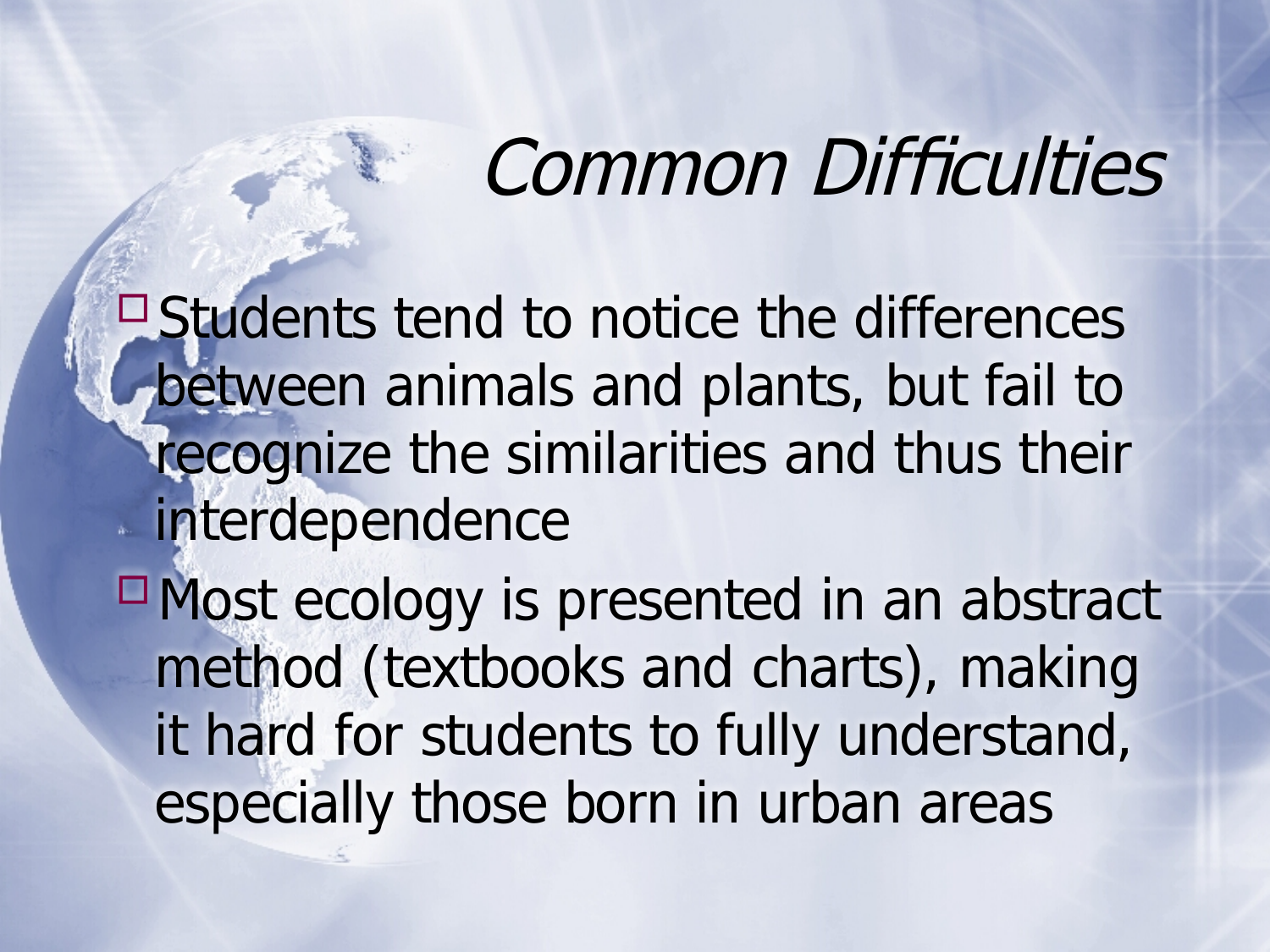

Common Difficulties
Students tend to notice the differences between animals and plants, but fail to recognize the similarities and thus their interdependence
Most ecology is presented in an abstract method (textbooks and charts), making it hard for students to fully understand, especially those born in urban areas